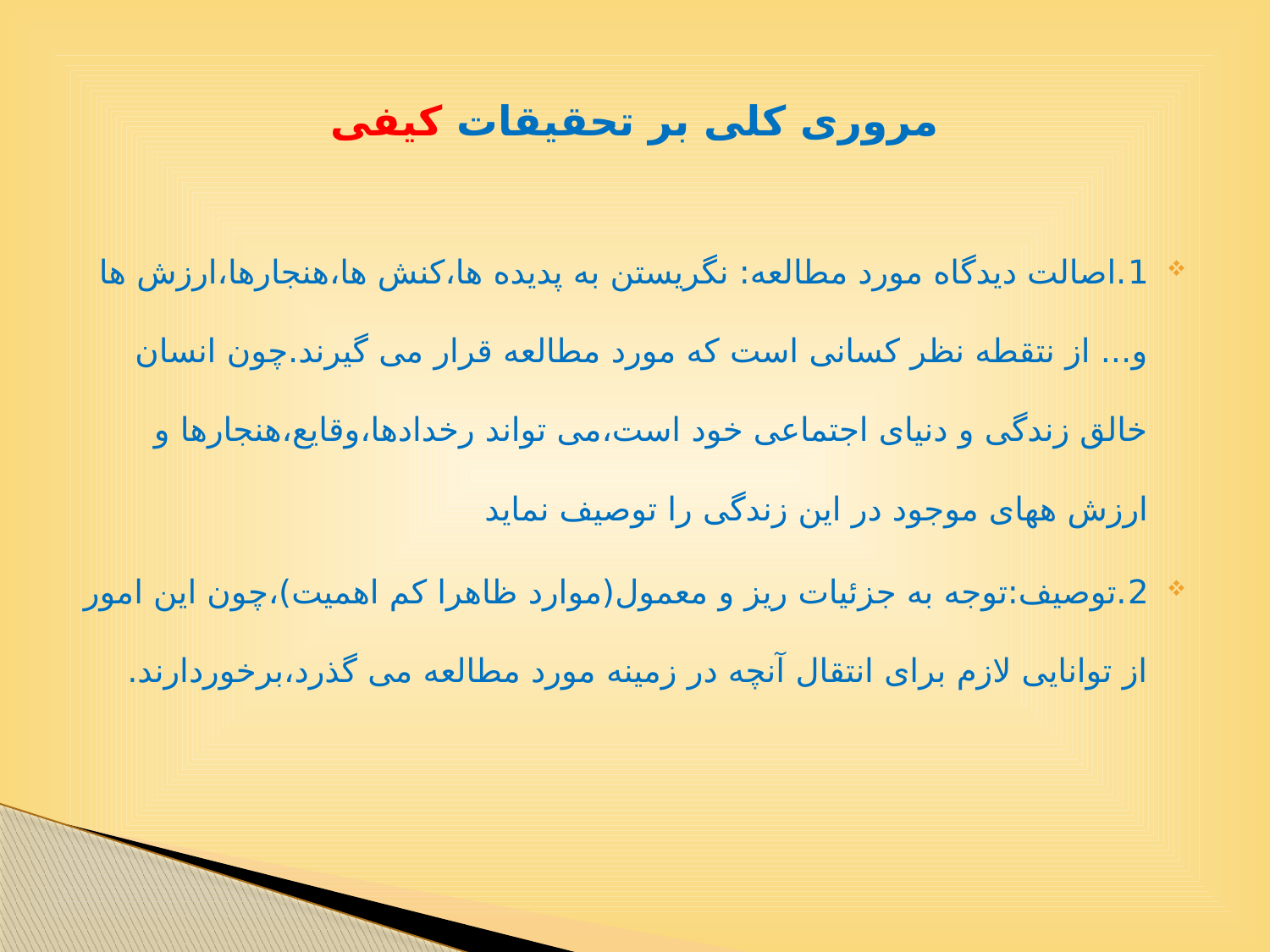

# مروری کلی بر تحقیقات کیفی
1.اصالت دیدگاه مورد مطالعه: نگریستن به پدیده ها،کنش ها،هنجارها،ارزش ها و... از نتقطه نظر کسانی است که مورد مطالعه قرار می گیرند.چون انسان خالق زندگی و دنیای اجتماعی خود است،می تواند رخدادها،وقایع،هنجارها و ارزش ههای موجود در این زندگی را توصیف نماید
2.توصیف:توجه به جزئیات ریز و معمول(موارد ظاهرا کم اهمیت)،چون این امور از توانایی لازم برای انتقال آنچه در زمینه مورد مطالعه می گذرد،برخوردارند.